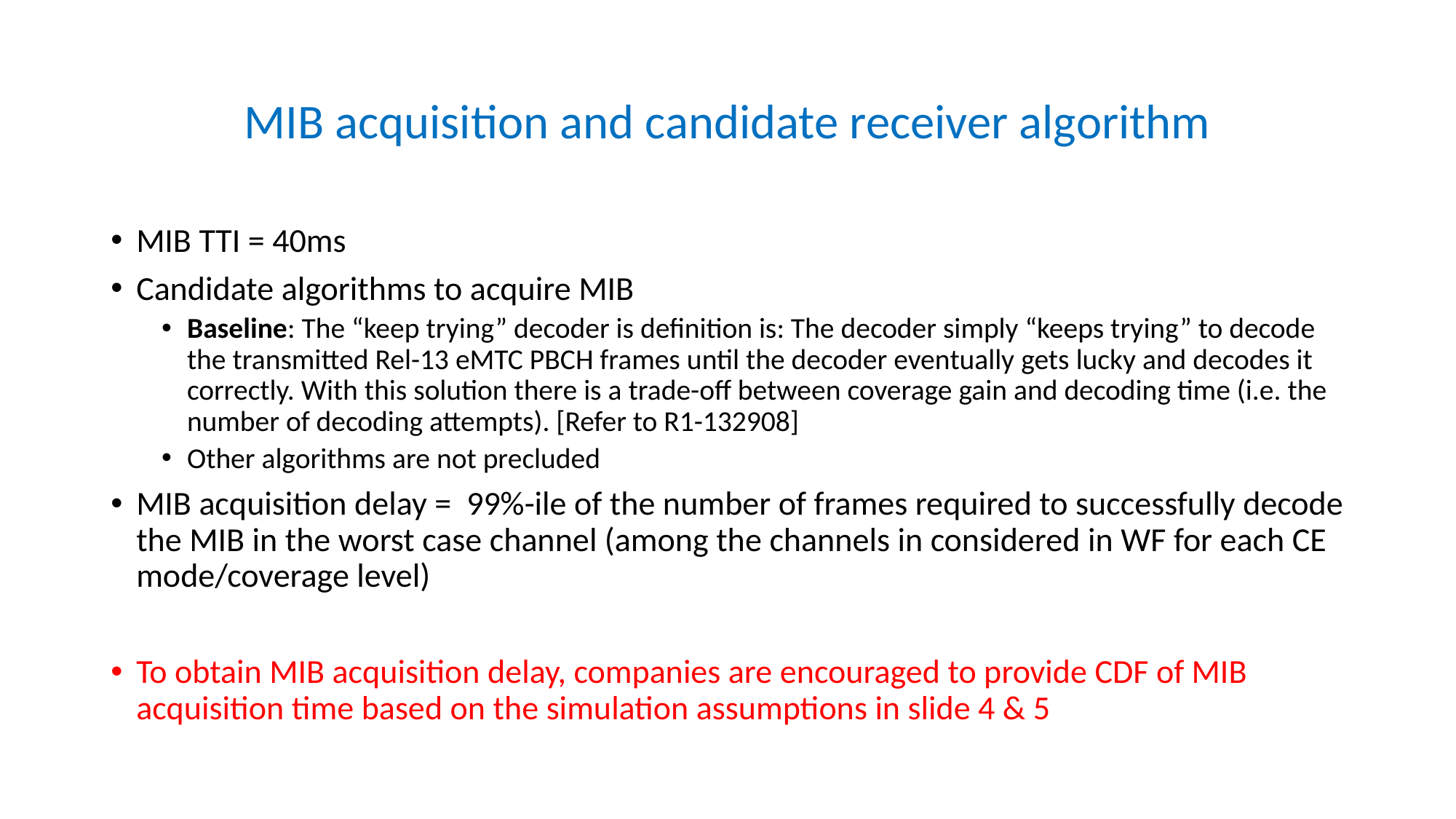

# MIB acquisition and candidate receiver algorithm
MIB TTI = 40ms
Candidate algorithms to acquire MIB
Baseline: The “keep trying” decoder is definition is: The decoder simply “keeps trying” to decode the transmitted Rel-13 eMTC PBCH frames until the decoder eventually gets lucky and decodes it correctly. With this solution there is a trade-off between coverage gain and decoding time (i.e. the number of decoding attempts). [Refer to R1-132908]
Other algorithms are not precluded
MIB acquisition delay =  99%-ile of the number of frames required to successfully decode the MIB in the worst case channel (among the channels in considered in WF for each CE mode/coverage level)

To obtain MIB acquisition delay, companies are encouraged to provide CDF of MIB acquisition time based on the simulation assumptions in slide 4 & 5